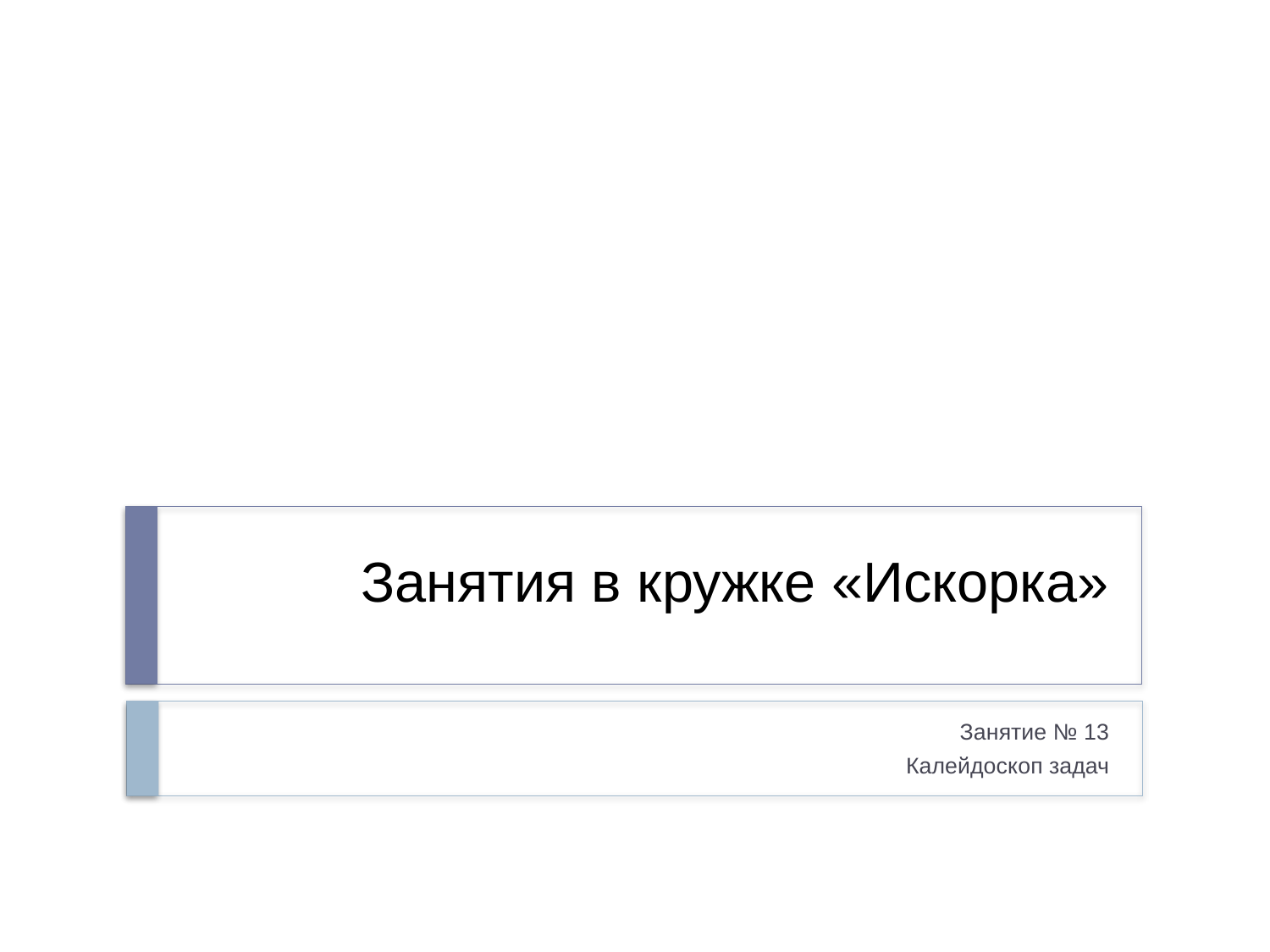

# Занятия в кружке «Искорка»
Занятие № 13
Калейдоскоп задач